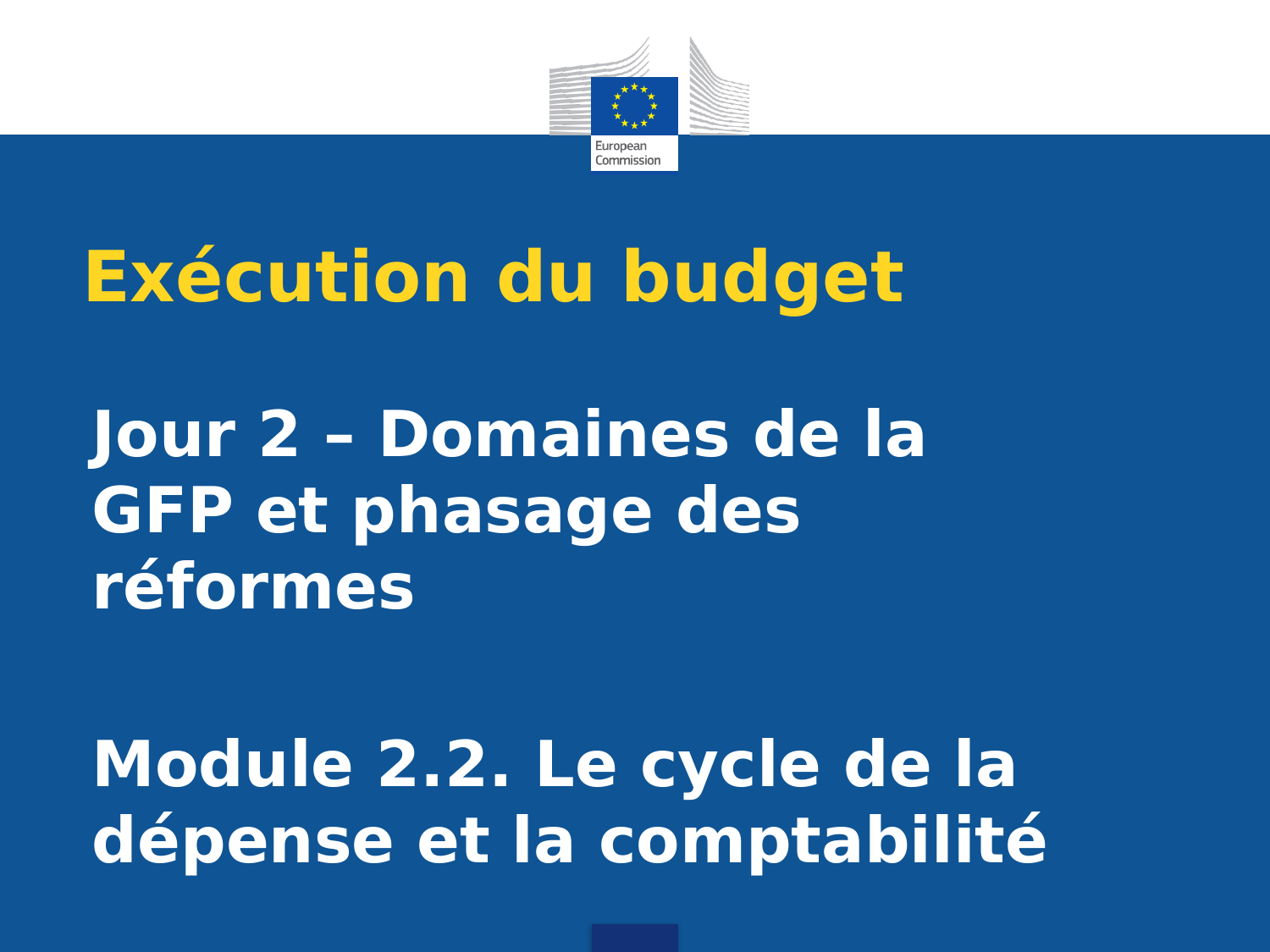

# Exécution du budget
Jour 2 – Domaines de la GFP et phasage des réformes

Module 2.2. Le cycle de la dépense et la comptabilité